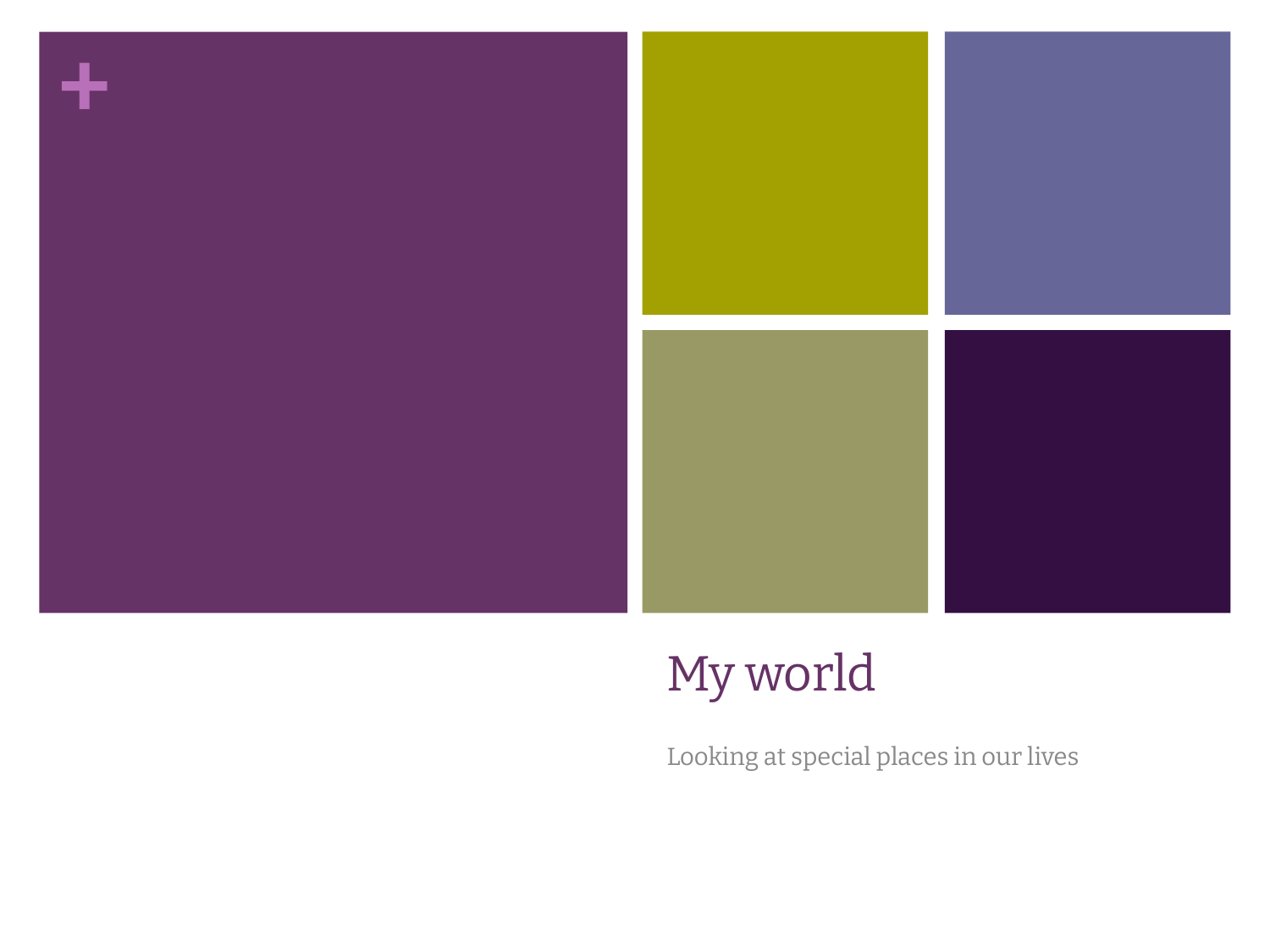

My world
Looking at special places in our lives